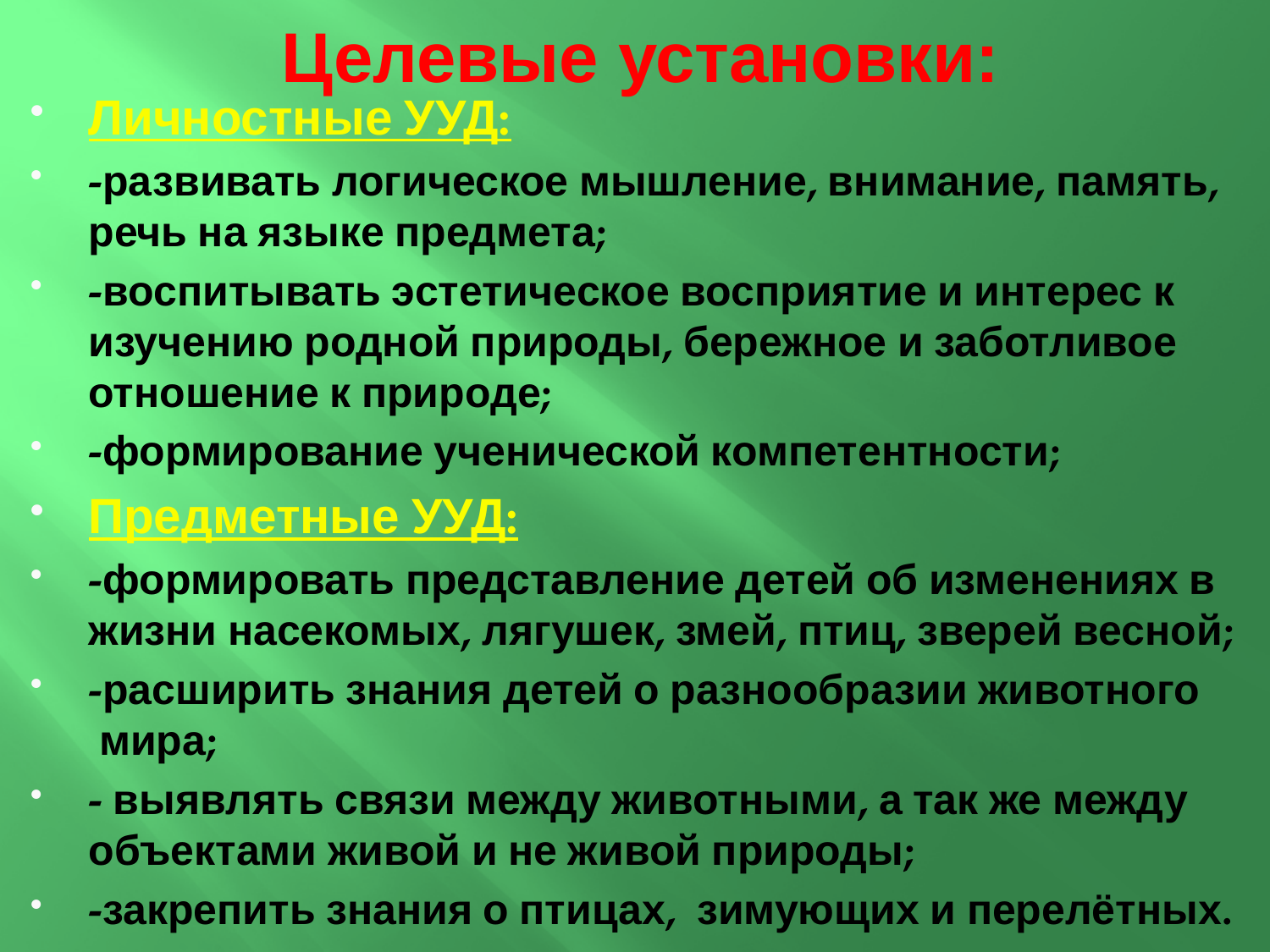

# Целевые установки:
Личностные УУД:
-развивать логическое мышление, внимание, память, речь на языке предмета;
-воспитывать эстетическое восприятие и интерес к изучению родной природы, бережное и заботливое отношение к природе;
-формирование ученической компетентности;
Предметные УУД:
-формировать представление детей об изменениях в  жизни насекомых, лягушек, змей, птиц, зверей весной;
-расширить знания детей о разнообразии животного  мира;
- выявлять связи между животными, а так же между объектами живой и не живой природы;
-закрепить знания о птицах,  зимующих и перелётных.